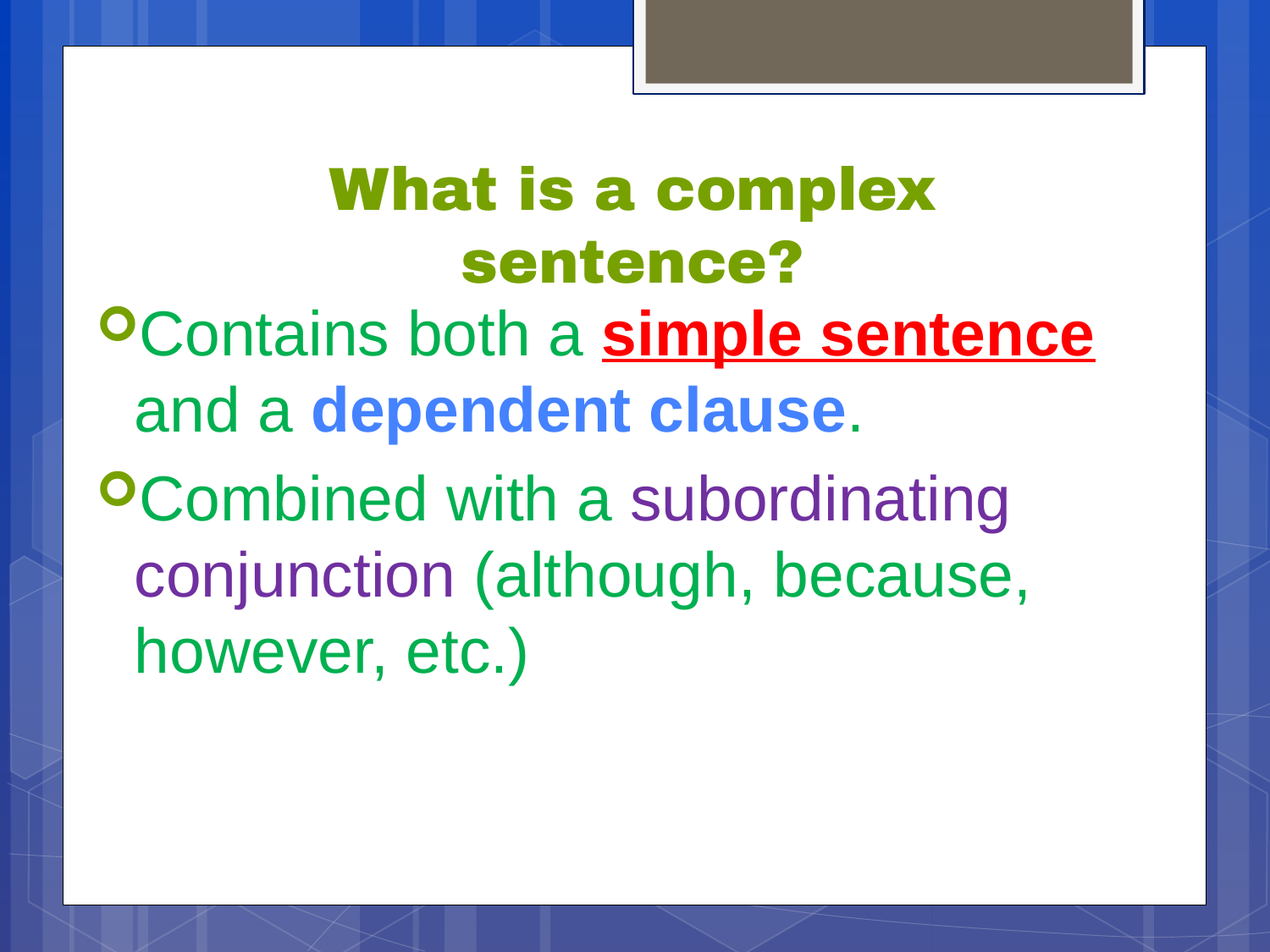

# What is a complex sentence?
Contains both a simple sentence and a dependent clause.
Combined with a subordinating conjunction (although, because, however, etc.)